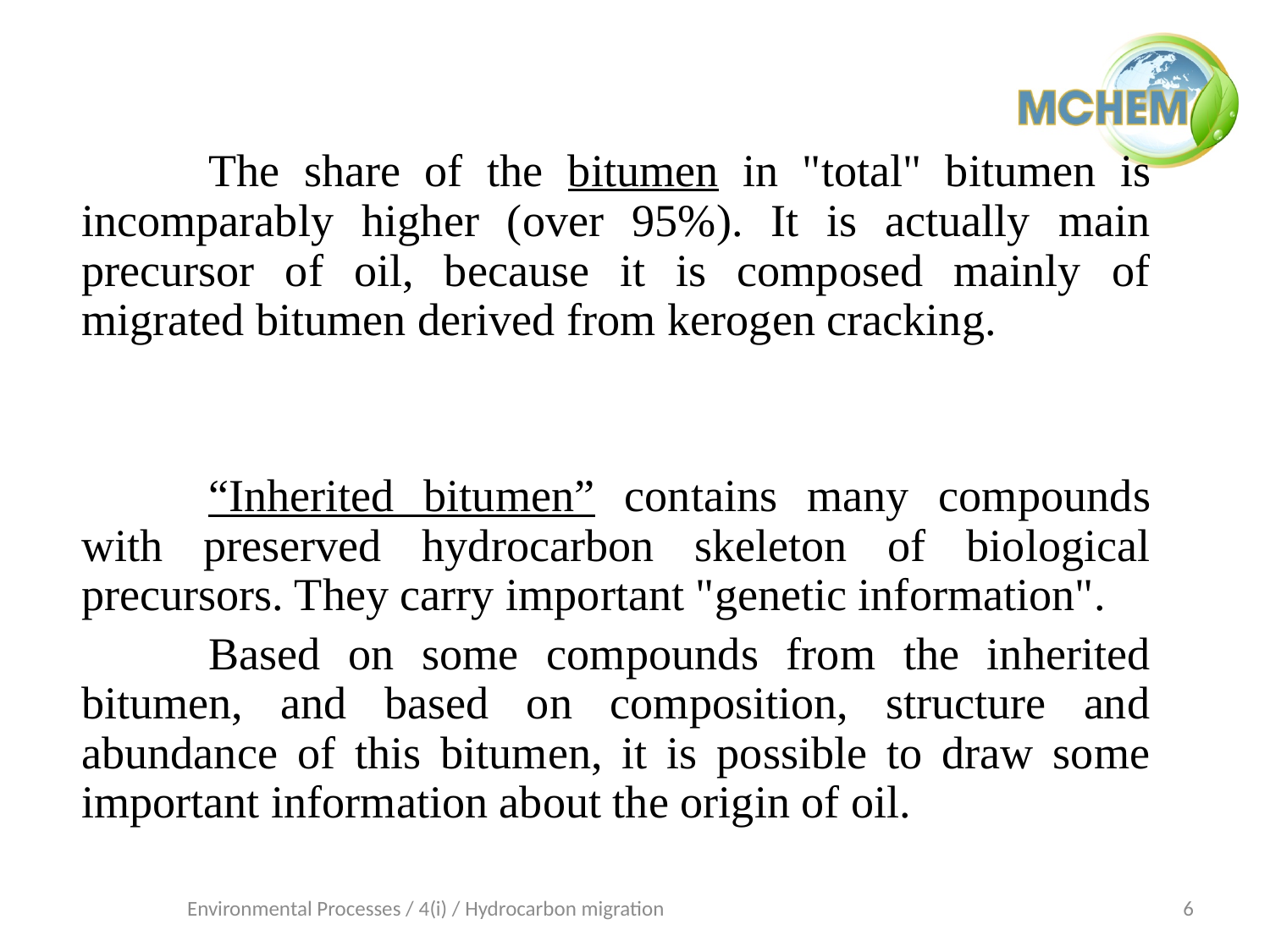

The share of the bitumen in "total" bitumen is incomparably higher (over 95%). It is actually main precursor of oil, because it is composed mainly of migrated bitumen derived from kerogen cracking.

		“Inherited bitumen” contains many compounds with preserved hydrocarbon skeleton of biological precursors. They carry important "genetic information".
		Based on some compounds from the inherited bitumen, and based on composition, structure and abundance of this bitumen, it is possible to draw some important information about the origin of oil.
Environmental Processes / 4(i) / Hydrocarbon migration
6